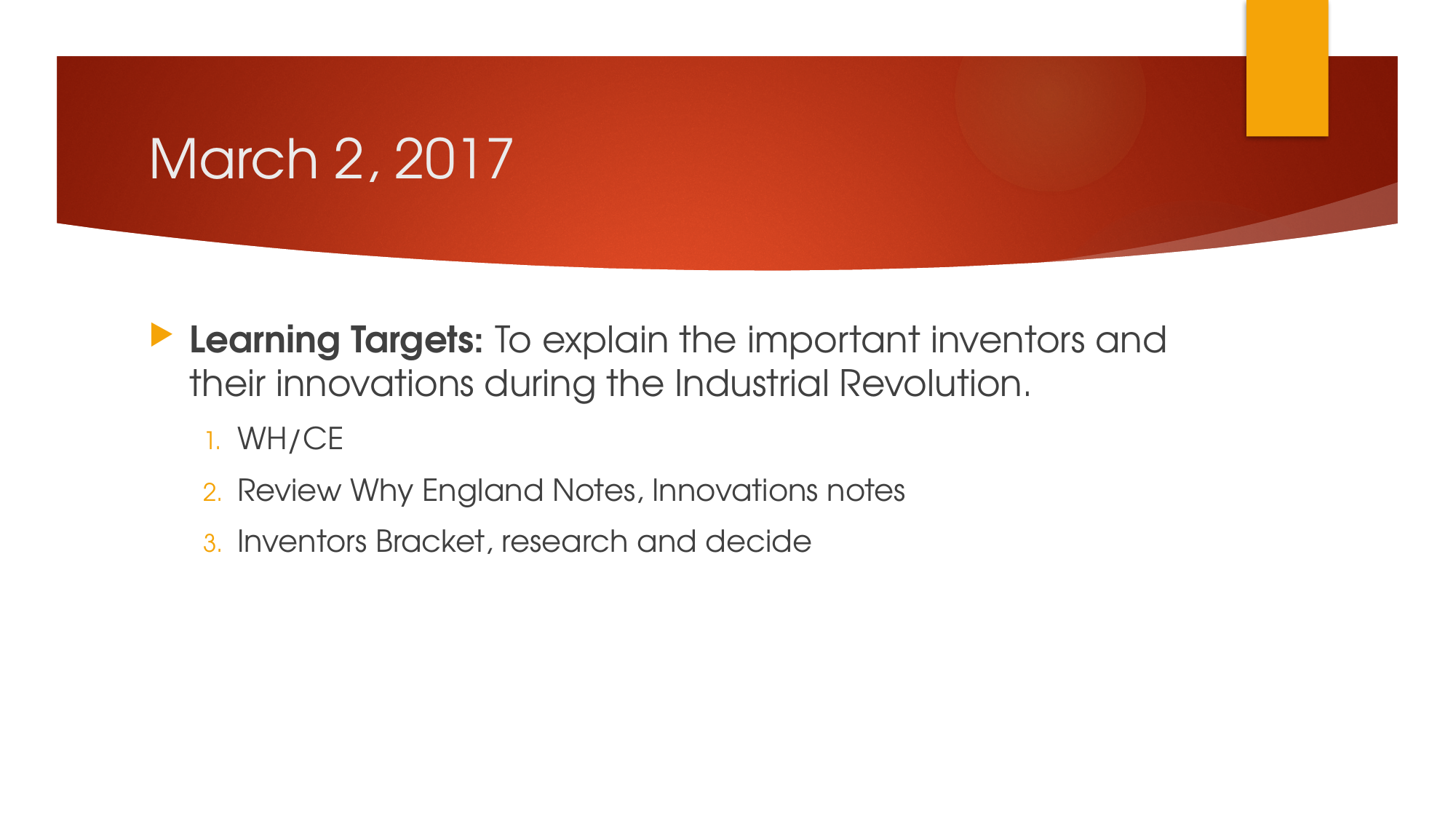

# March 2, 2017
Learning Targets: To explain the important inventors and their innovations during the Industrial Revolution.
WH/CE
Review Why England Notes, Innovations notes
Inventors Bracket, research and decide